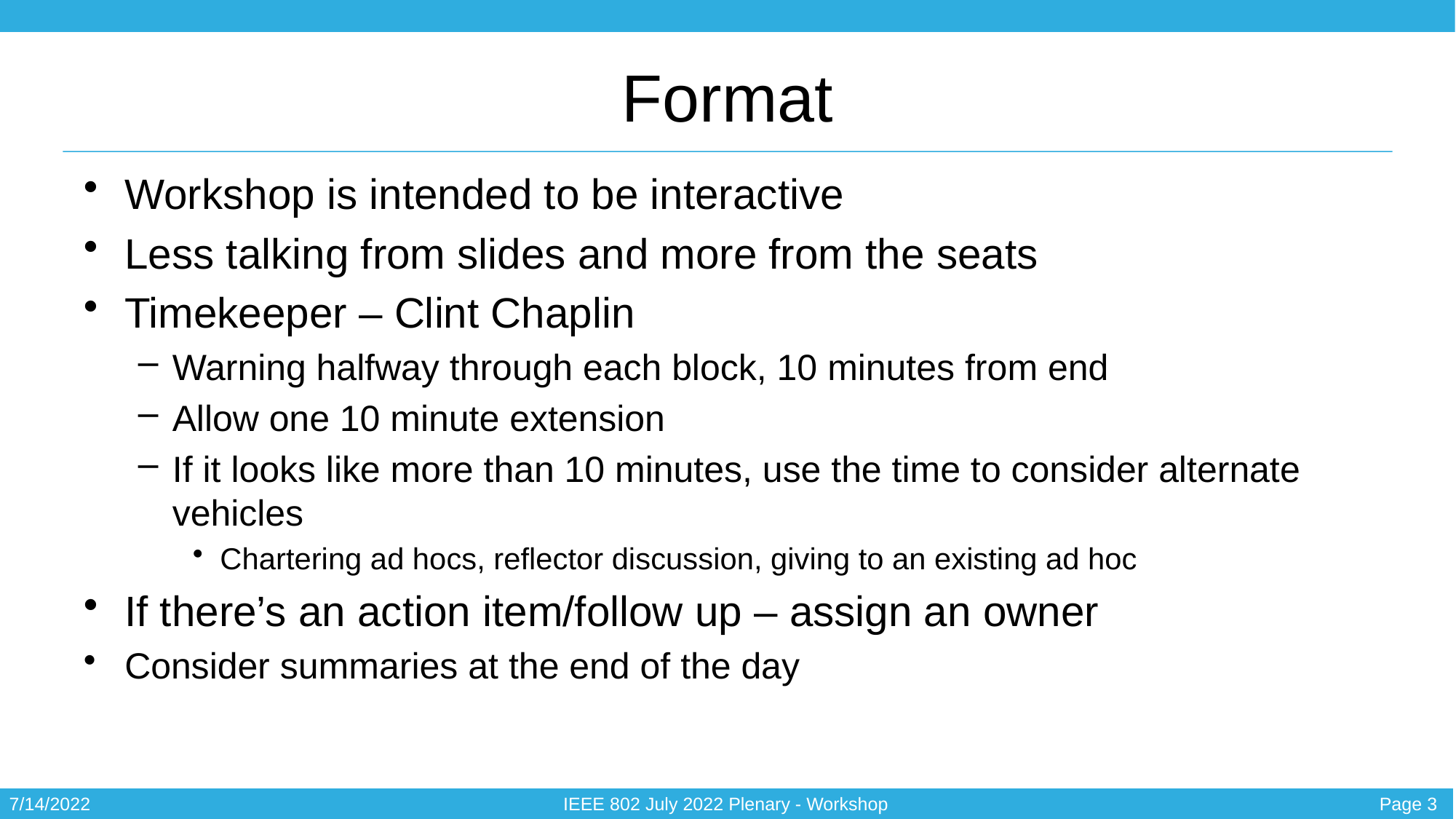

# Format
Workshop is intended to be interactive
Less talking from slides and more from the seats
Timekeeper – Clint Chaplin
Warning halfway through each block, 10 minutes from end
Allow one 10 minute extension
If it looks like more than 10 minutes, use the time to consider alternate vehicles
Chartering ad hocs, reflector discussion, giving to an existing ad hoc
If there’s an action item/follow up – assign an owner
Consider summaries at the end of the day